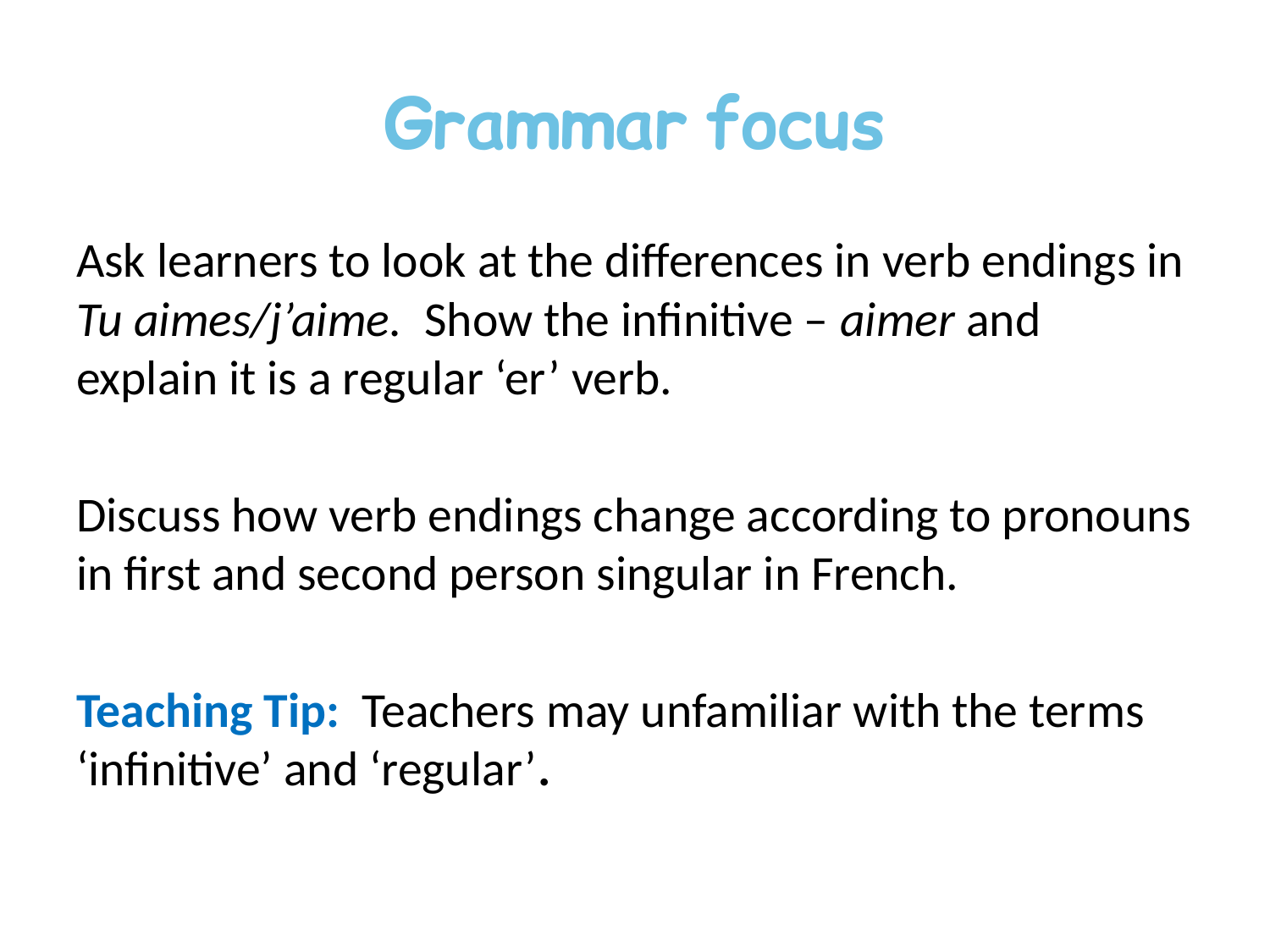

# Grammar focus
Ask learners to look at the differences in verb endings in Tu aimes/j’aime.  Show the infinitive – aimer and explain it is a regular ‘er’ verb.

Discuss how verb endings change according to pronouns in first and second person singular in French.

Teaching Tip:  Teachers may unfamiliar with the terms ‘infinitive’ and ‘regular’.